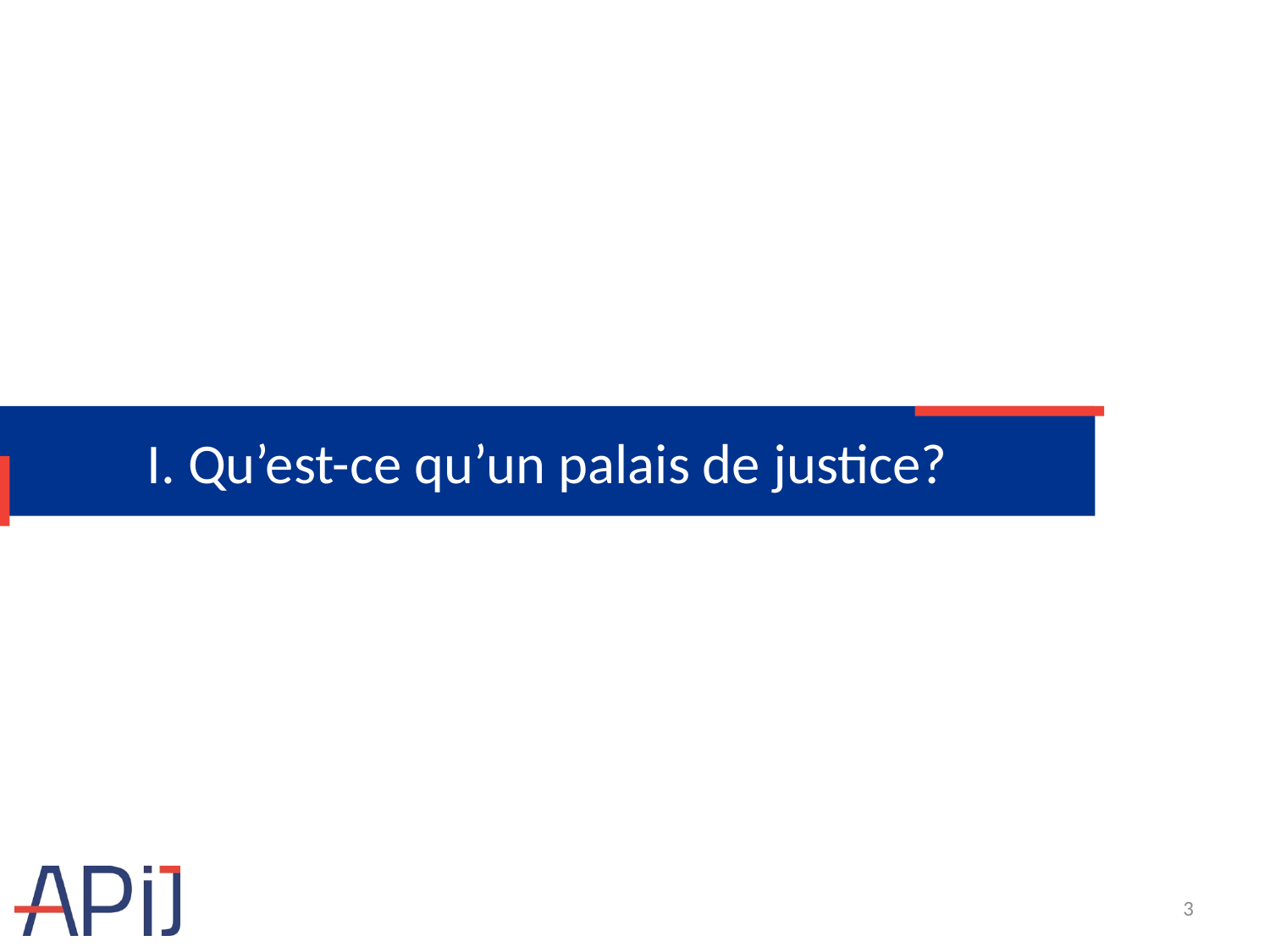

I. Qu’est-ce qu’un palais de justice?

3